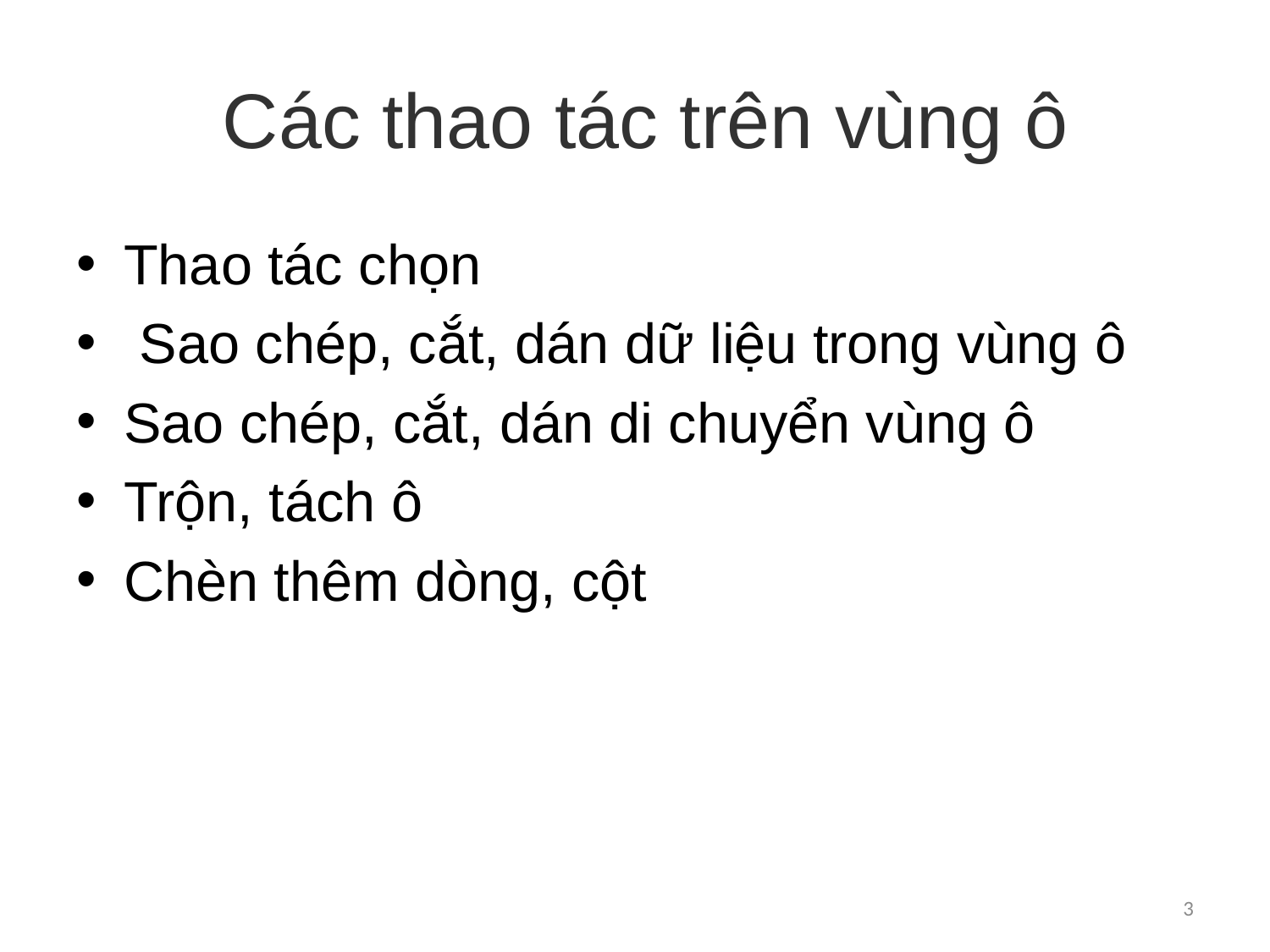

# Các thao tác trên vùng ô
Thao tác chọn
 Sao chép, cắt, dán dữ liệu trong vùng ô
Sao chép, cắt, dán di chuyển vùng ô
Trộn, tách ô
Chèn thêm dòng, cột

3